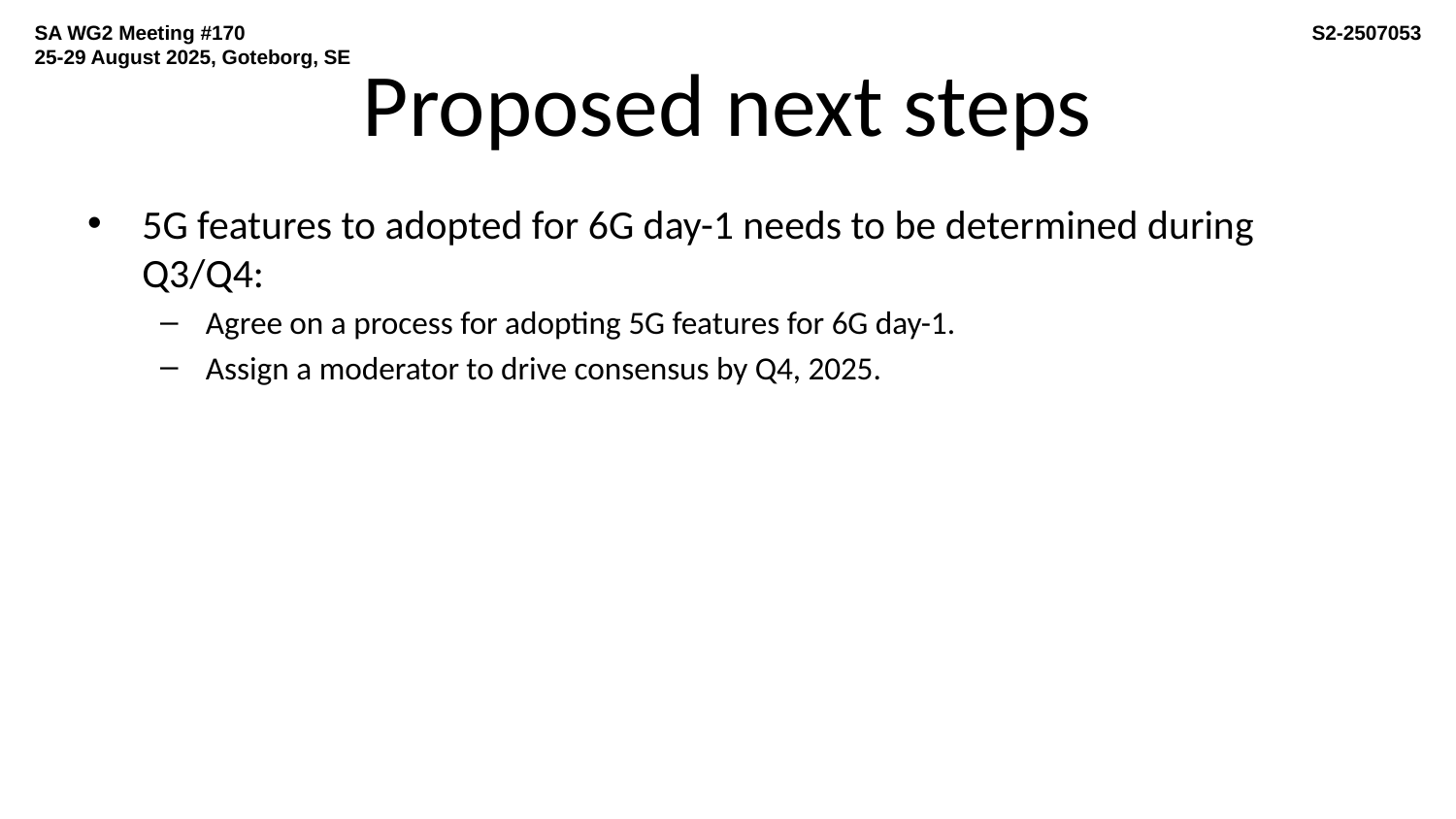

SA WG2 Meeting #170
25-29 August 2025, Goteborg, SE
S2-2507053
# Proposed next steps
5G features to adopted for 6G day-1 needs to be determined during Q3/Q4:
Agree on a process for adopting 5G features for 6G day-1.
Assign a moderator to drive consensus by Q4, 2025.